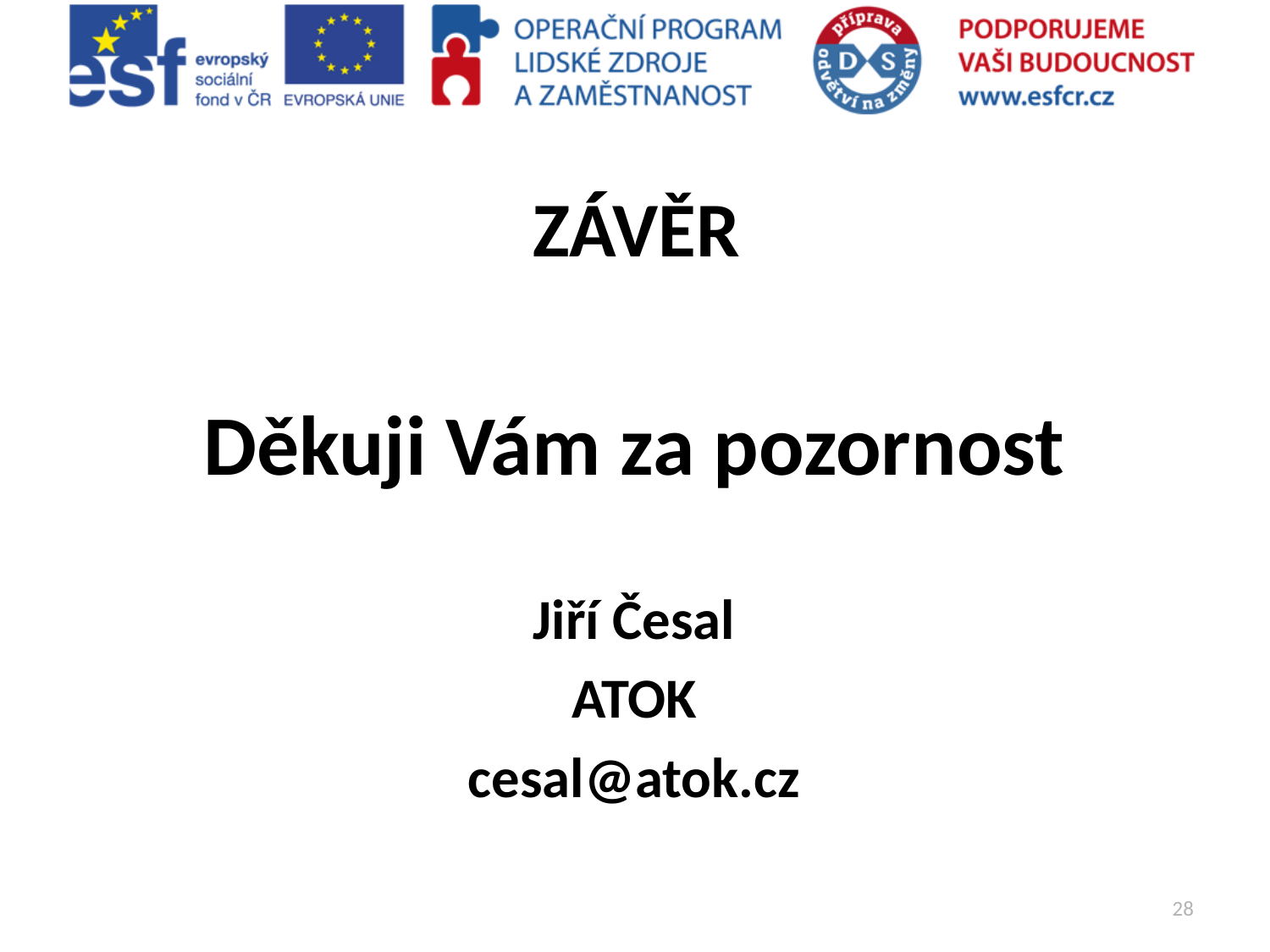

# ZÁVĚR

Děkuji Vám za pozornost

Jiří Česal
ATOK
cesal@atok.cz
28